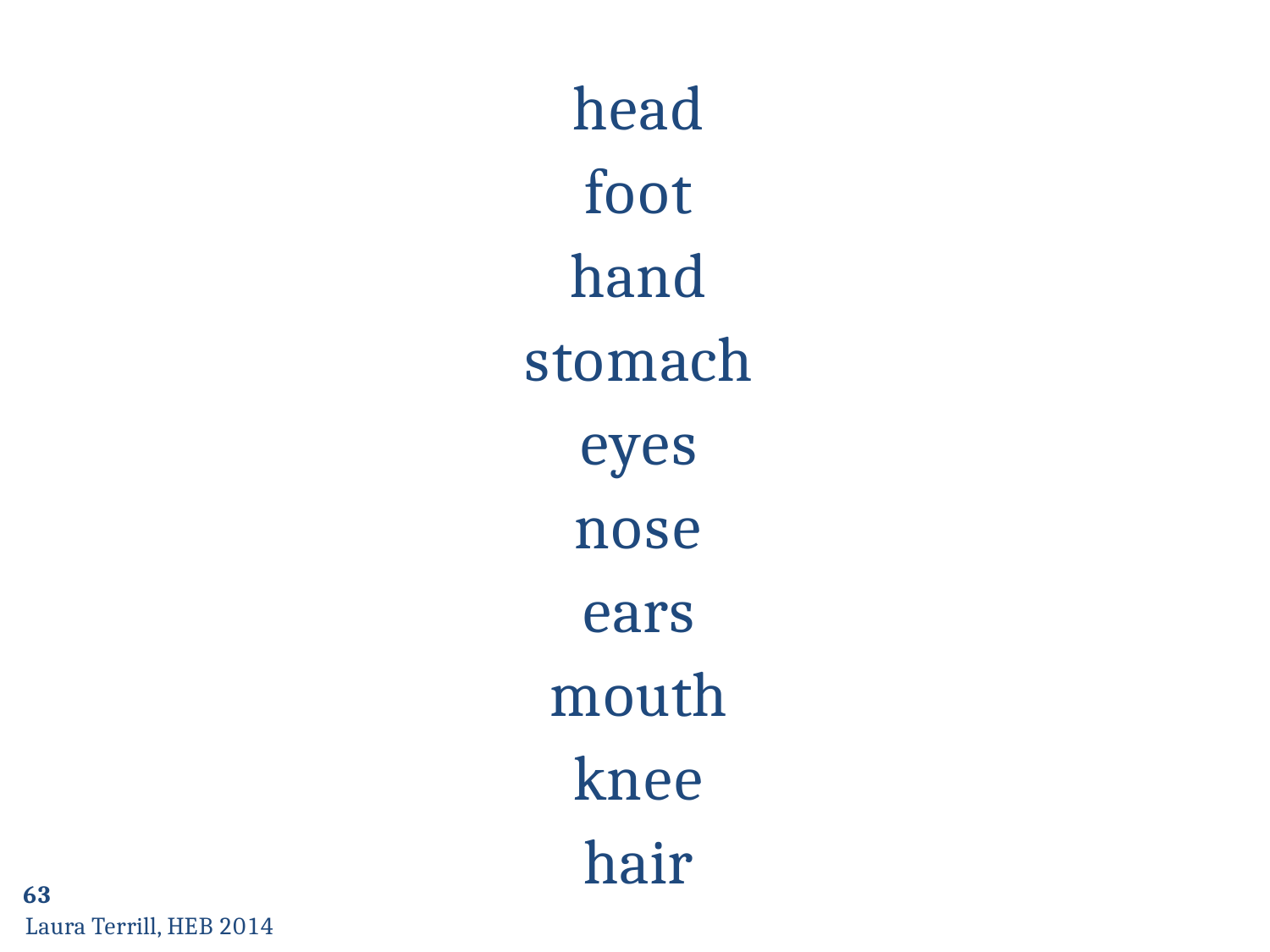

head
foot
hand
stomach
eyes
nose
ears
mouth
knee
hair
63
Laura Terrill, HEB 2014